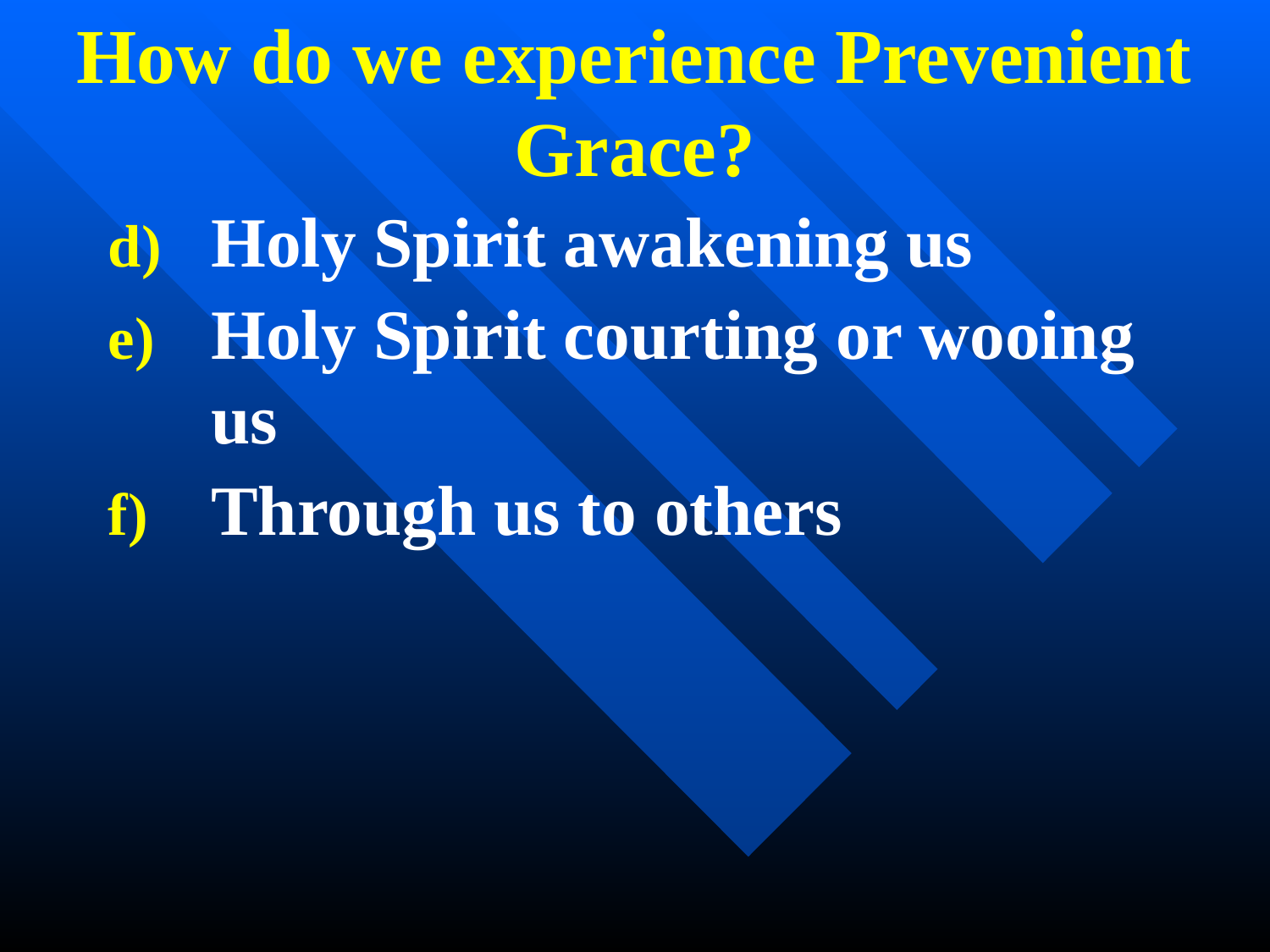

How do we experience Prevenient Grace?
Holy Spirit awakening us
Holy Spirit courting or wooing us
Through us to others